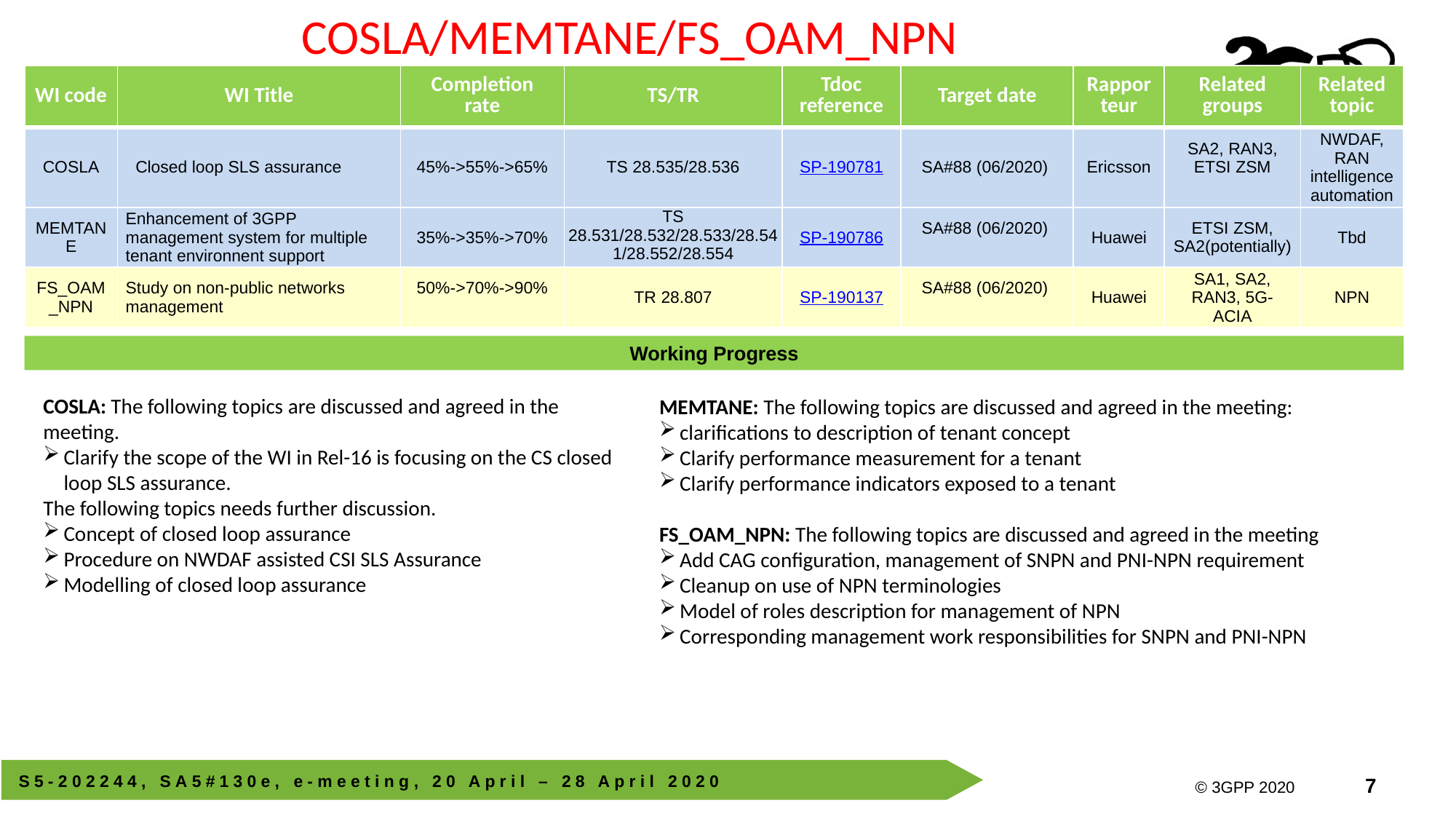

COSLA/MEMTANE/FS_OAM_NPN
| WI code | WI Title | Completion rate | TS/TR | Tdoc reference | Target date | Rapporteur | Related groups | Related topic |
| --- | --- | --- | --- | --- | --- | --- | --- | --- |
| COSLA | Closed loop SLS assurance | 45%->55%->65% | TS 28.535/28.536 | SP-190781 | SA#88 (06/2020) | Ericsson | SA2, RAN3, ETSI ZSM | NWDAF, RAN intelligence automation |
| MEMTANE | Enhancement of 3GPP management system for multiple tenant environnent support | 35%->35%->70% | TS 28.531/28.532/28.533/28.541/28.552/28.554 | SP-190786 | SA#88 (06/2020) | Huawei | ETSI ZSM, SA2(potentially) | Tbd |
| FS\_OAM\_NPN | Study on non-public networks management | 50%->70%->90% | TR 28.807 | SP-190137 | SA#88 (06/2020) | Huawei | SA1, SA2, RAN3, 5G-ACIA | NPN |
Working Progress

MEMTANE: The following topics are discussed and agreed in the meeting:
clarifications to description of tenant concept
Clarify performance measurement for a tenant
Clarify performance indicators exposed to a tenant

FS_OAM_NPN: The following topics are discussed and agreed in the meeting
Add CAG configuration, management of SNPN and PNI-NPN requirement
Cleanup on use of NPN terminologies
Model of roles description for management of NPN
Corresponding management work responsibilities for SNPN and PNI-NPN

COSLA: The following topics are discussed and agreed in the meeting.
Clarify the scope of the WI in Rel-16 is focusing on the CS closed loop SLS assurance.
The following topics needs further discussion.
Concept of closed loop assurance
Procedure on NWDAF assisted CSI SLS Assurance
Modelling of closed loop assurance